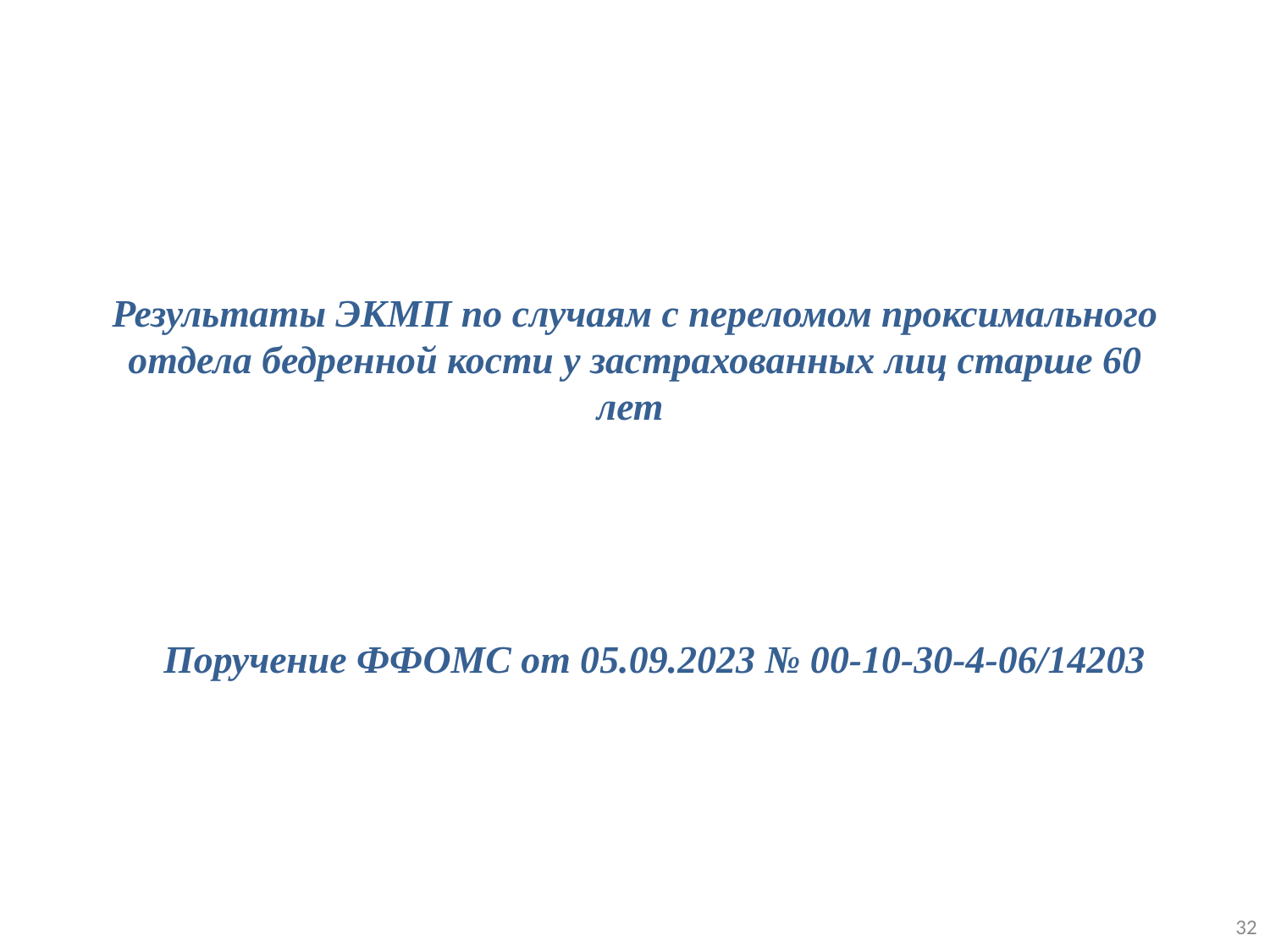

# Результаты ЭКМП по случаям с переломом проксимального отдела бедренной кости у застрахованных лиц старше 60 лет
Поручение ФФОМС от 05.09.2023 № 00-10-30-4-06/14203
32